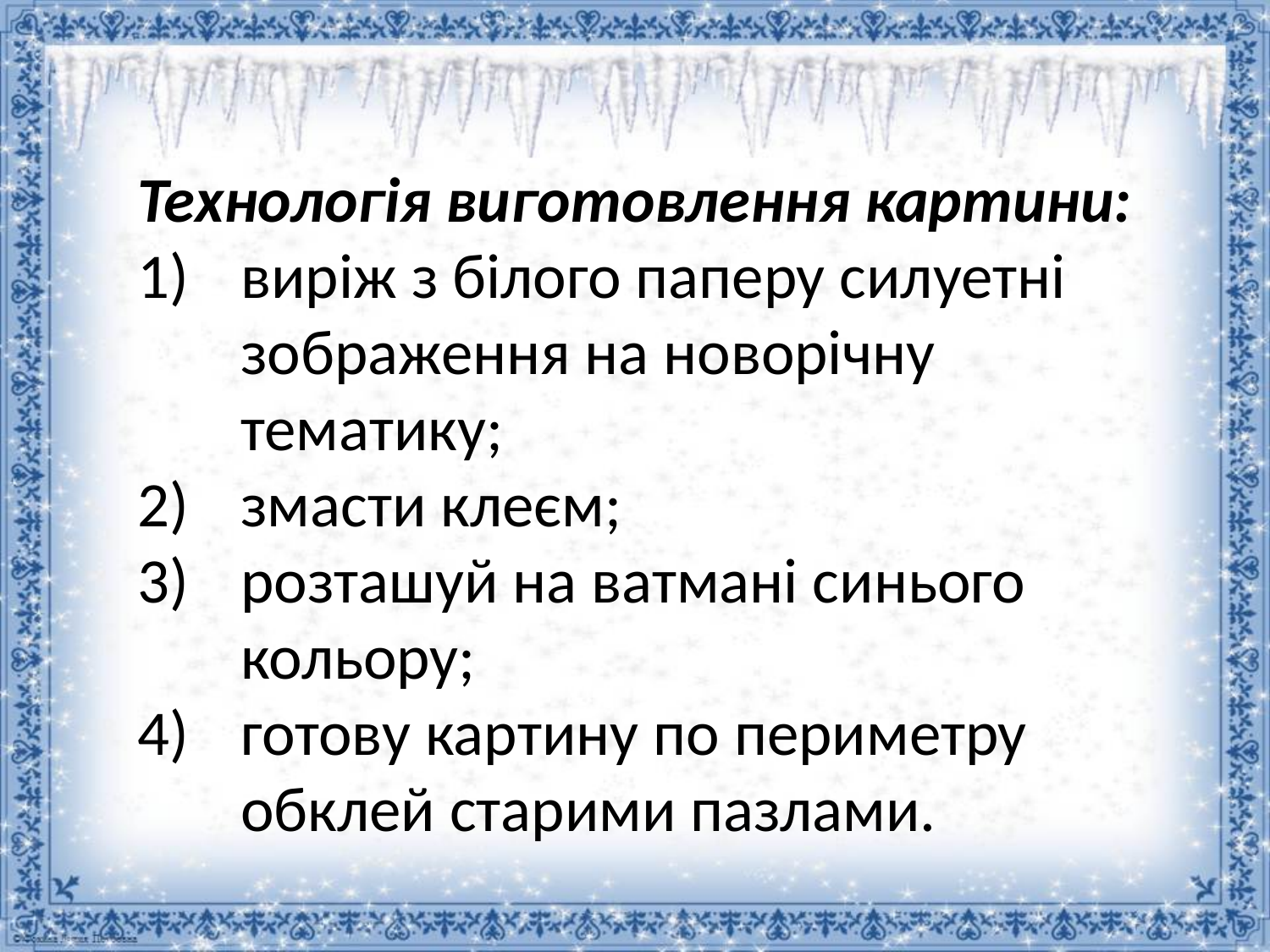

Технологія виготовлення картини:
виріж з білого паперу силуетні зображення на новорічну тематику;
змасти клеєм;
розташуй на ватмані синього кольору;
готову картину по периметру обклей старими пазлами.